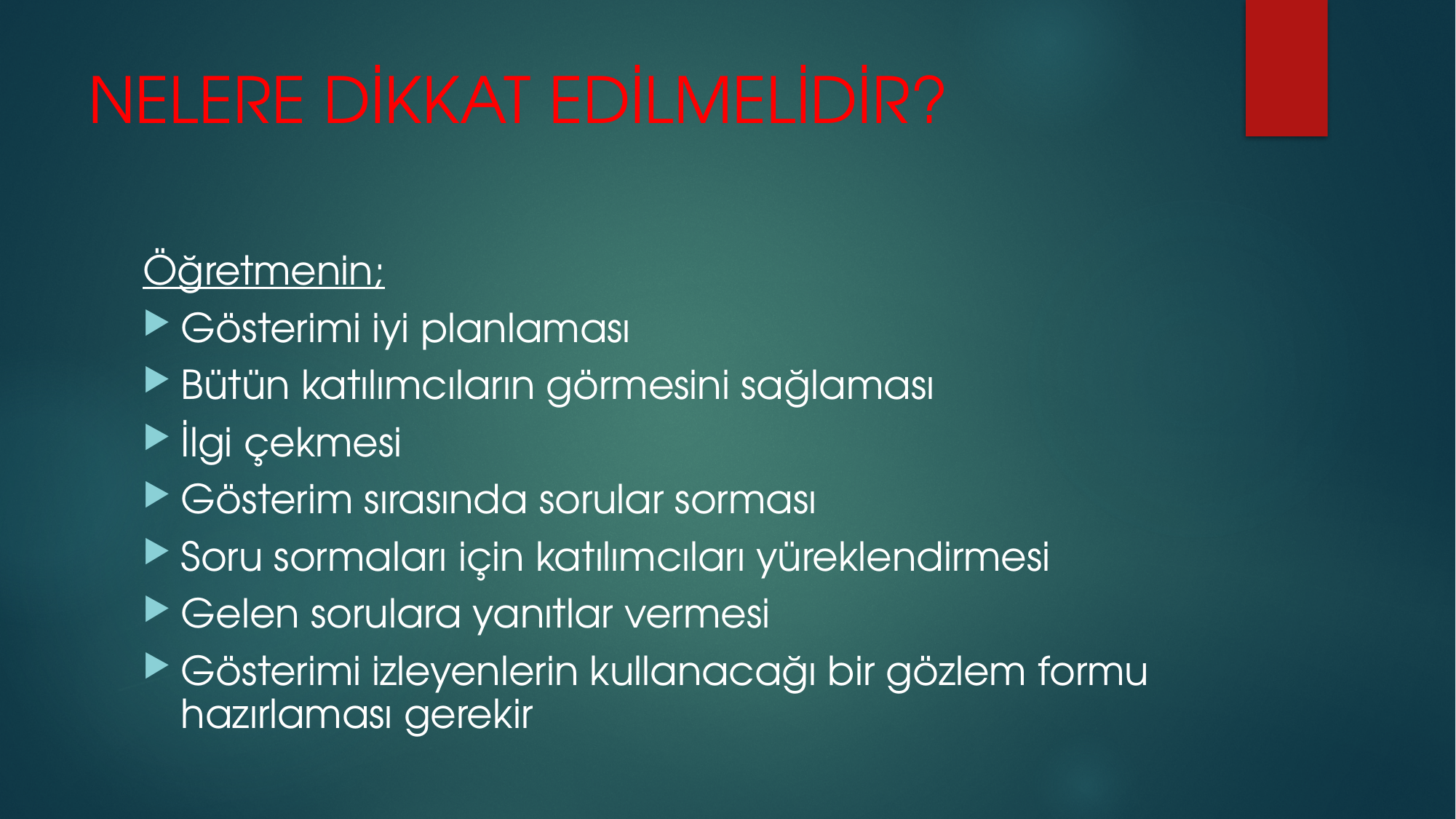

# NELERE DİKKAT EDİLMELİDİR?
Öğretmenin;
Gösterimi iyi planlaması
Bütün katılımcıların görmesini sağlaması
İlgi çekmesi
Gösterim sırasında sorular sorması
Soru sormaları için katılımcıları yüreklendirmesi
Gelen sorulara yanıtlar vermesi
Gösterimi izleyenlerin kullanacağı bir gözlem formu hazırlaması gerekir